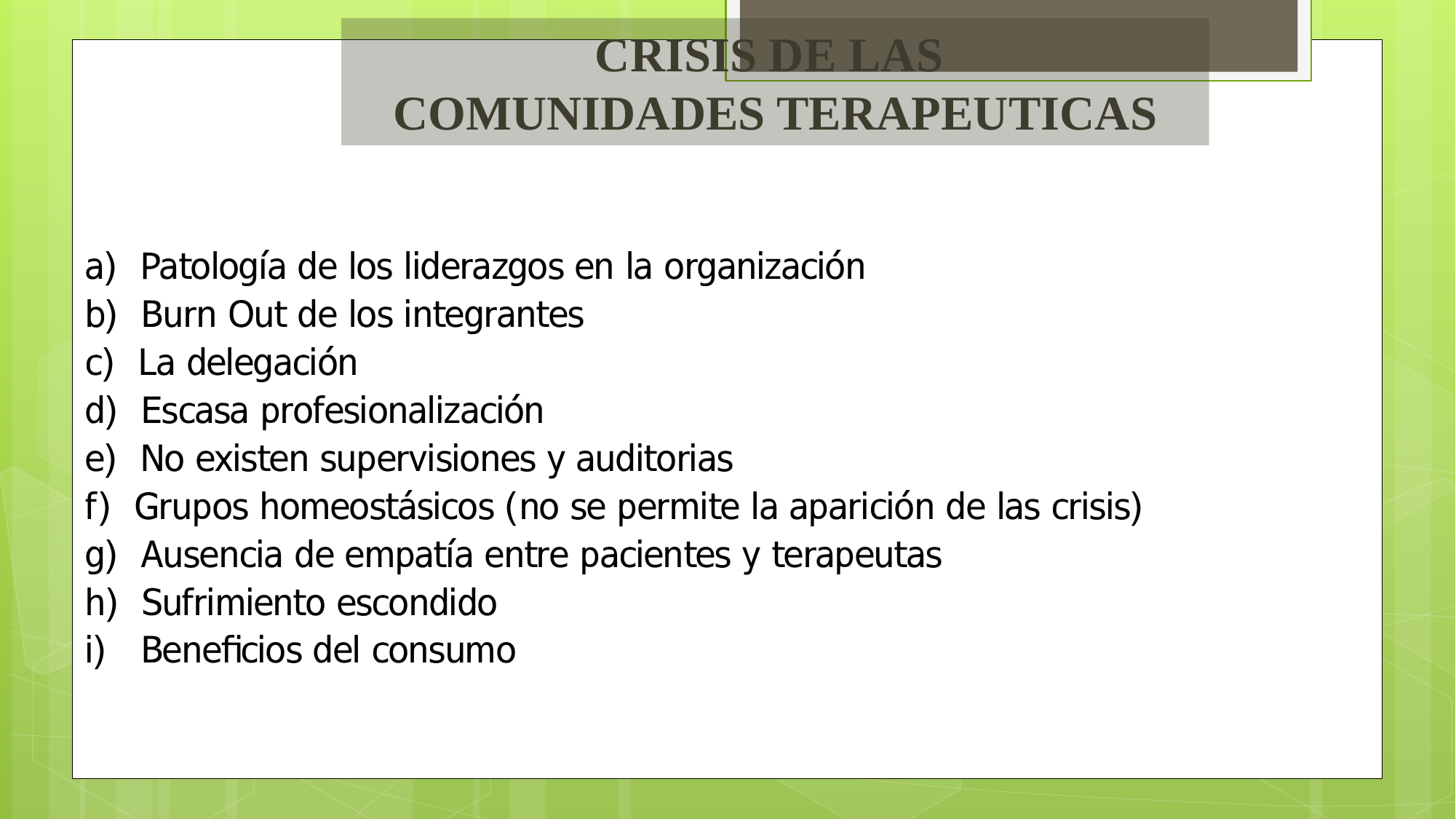

CRISIS DE LAS
COMUNIDADES TERAPEUTICAS
a)  Patología de los liderazgos en la organización

b)  Burn Out de los integrantes

c)  La delegación

d)  Escasa profesionalización

e)  No existen supervisiones y auditorias

f)  Grupos homeostásicos (no se permite la aparición de las crisis)

g)  Ausencia de empatía entre pacientes y terapeutas

h)  Sufrimiento escondido

i)   Beneficios del consumo